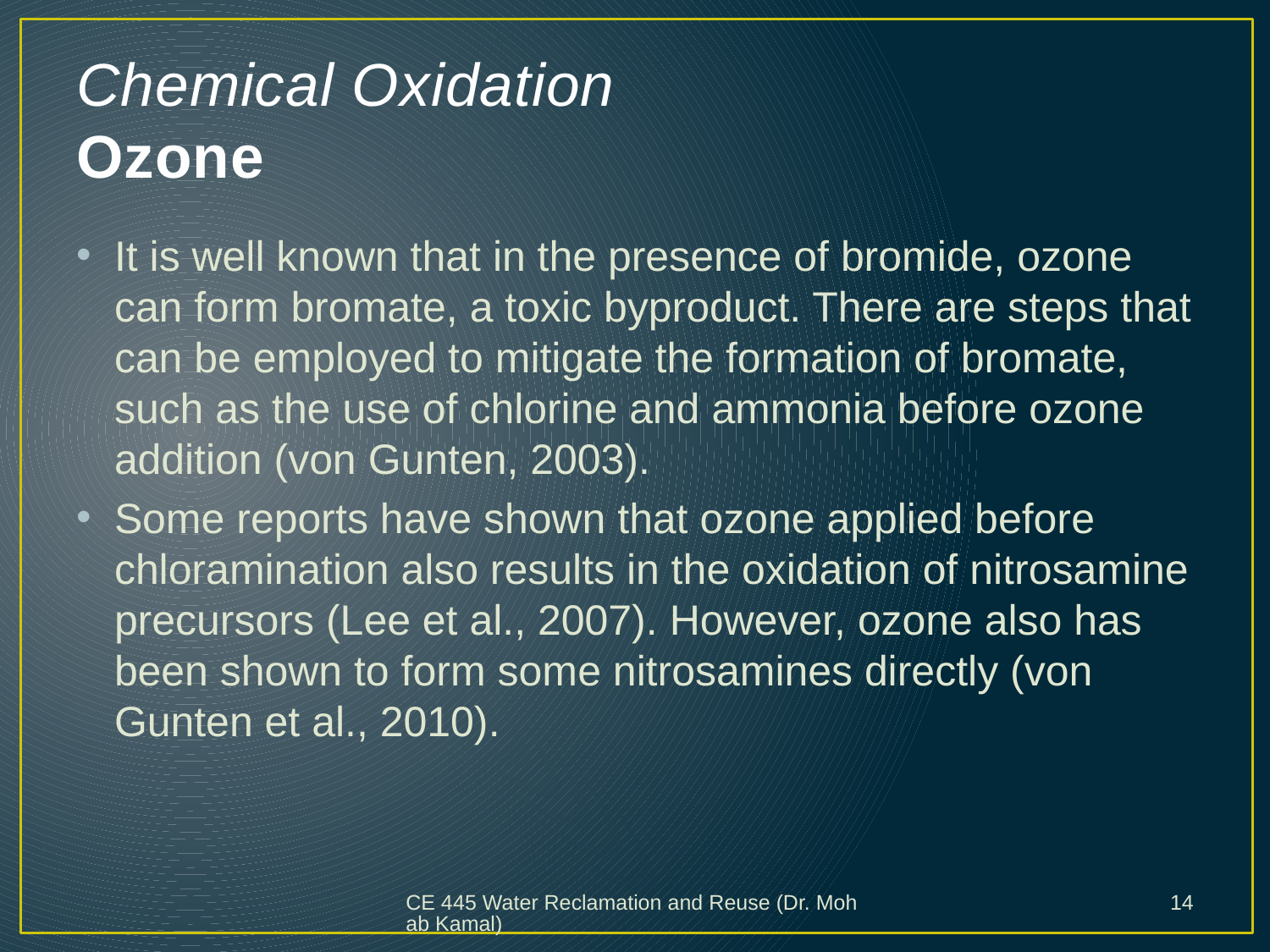

# Chemical Oxidation Ozone
It is well known that in the presence of bromide, ozone can form bromate, a toxic byproduct. There are steps that can be employed to mitigate the formation of bromate, such as the use of chlorine and ammonia before ozone addition (von Gunten, 2003).
Some reports have shown that ozone applied before chloramination also results in the oxidation of nitrosamine precursors (Lee et al., 2007). However, ozone also has been shown to form some nitrosamines directly (von Gunten et al., 2010).
CE 445 Water Reclamation and Reuse (Dr. Mohab Kamal)
14